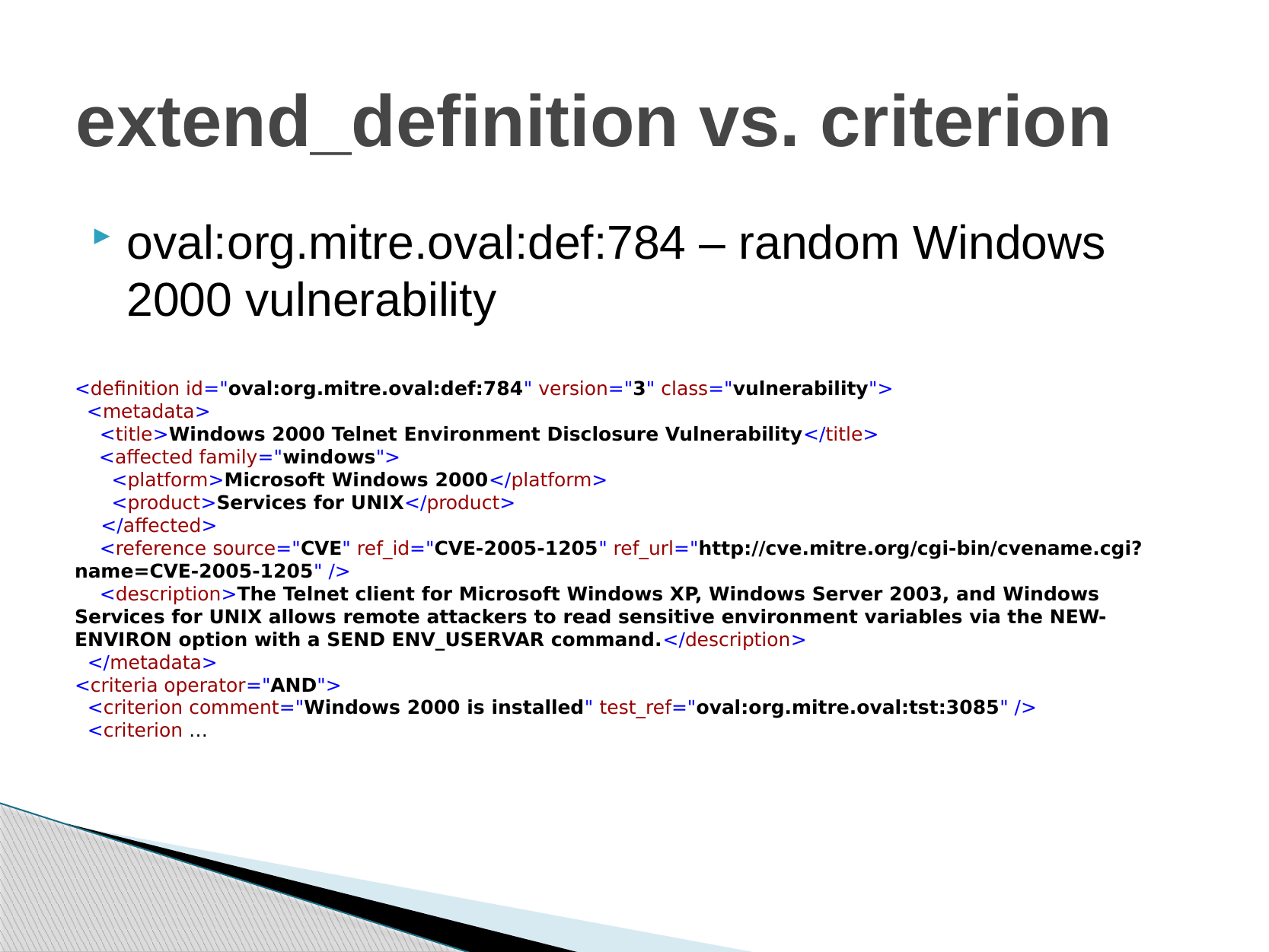

# extend_definition vs. criterion
oval:org.mitre.oval:def:784 – random Windows 2000 vulnerability
<definition id="oval:org.mitre.oval:def:784" version="3" class="vulnerability">
  <metadata>
    <title>Windows 2000 Telnet Environment Disclosure Vulnerability</title>
    <affected family="windows">
      <platform>Microsoft Windows 2000</platform>
      <product>Services for UNIX</product>
    </affected>
    <reference source="CVE" ref_id="CVE-2005-1205" ref_url="http://cve.mitre.org/cgi-bin/cvename.cgi?name=CVE-2005-1205" />
    <description>The Telnet client for Microsoft Windows XP, Windows Server 2003, and Windows Services for UNIX allows remote attackers to read sensitive environment variables via the NEW-ENVIRON option with a SEND ENV_USERVAR command.</description>
  </metadata>
<criteria operator="AND">
  <criterion comment="Windows 2000 is installed" test_ref="oval:org.mitre.oval:tst:3085" />
  <criterion …